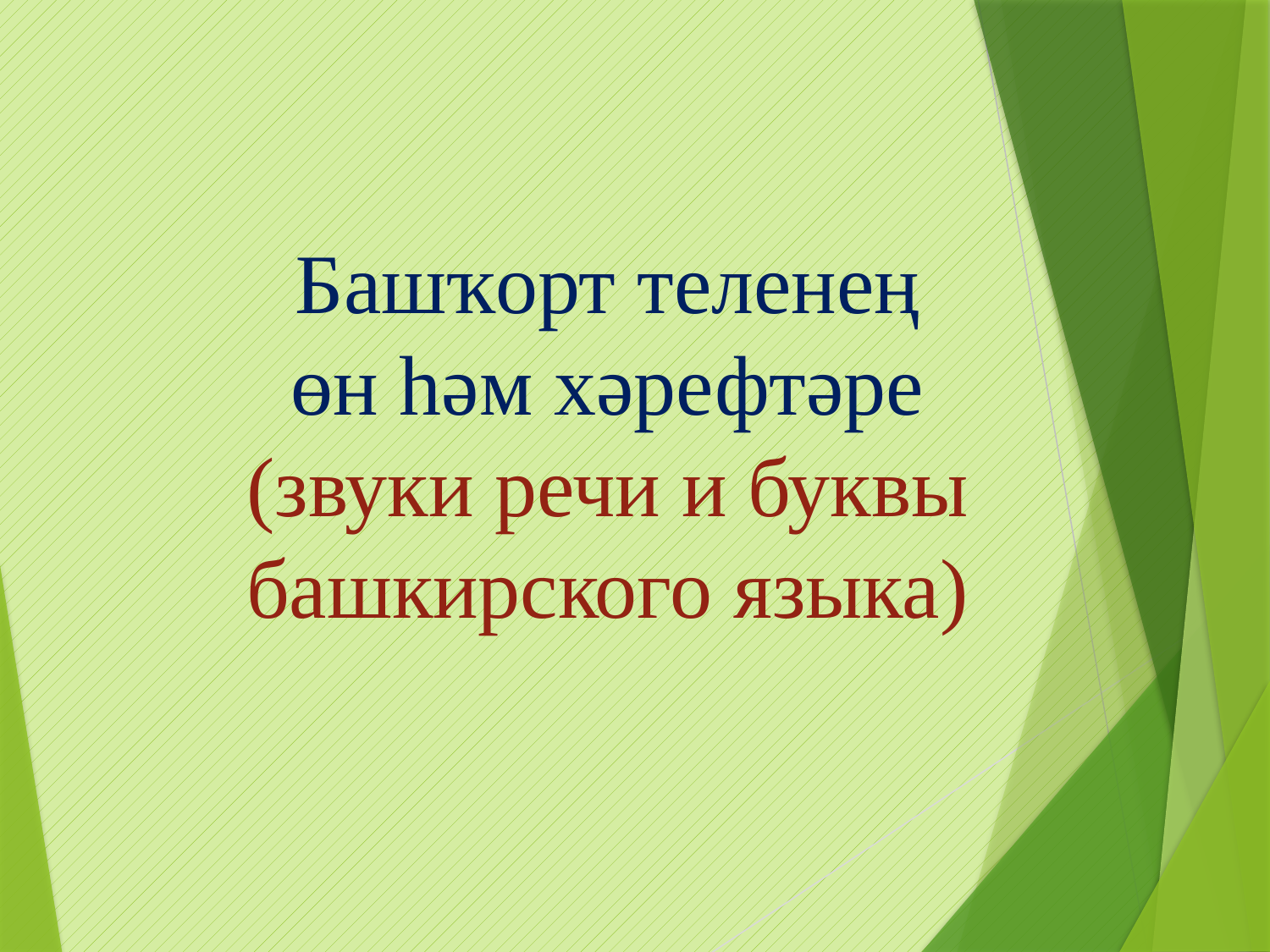

Башҡорт теленең
өн һәм хәрефтәре
(звуки речи и буквы
башкирского языка)